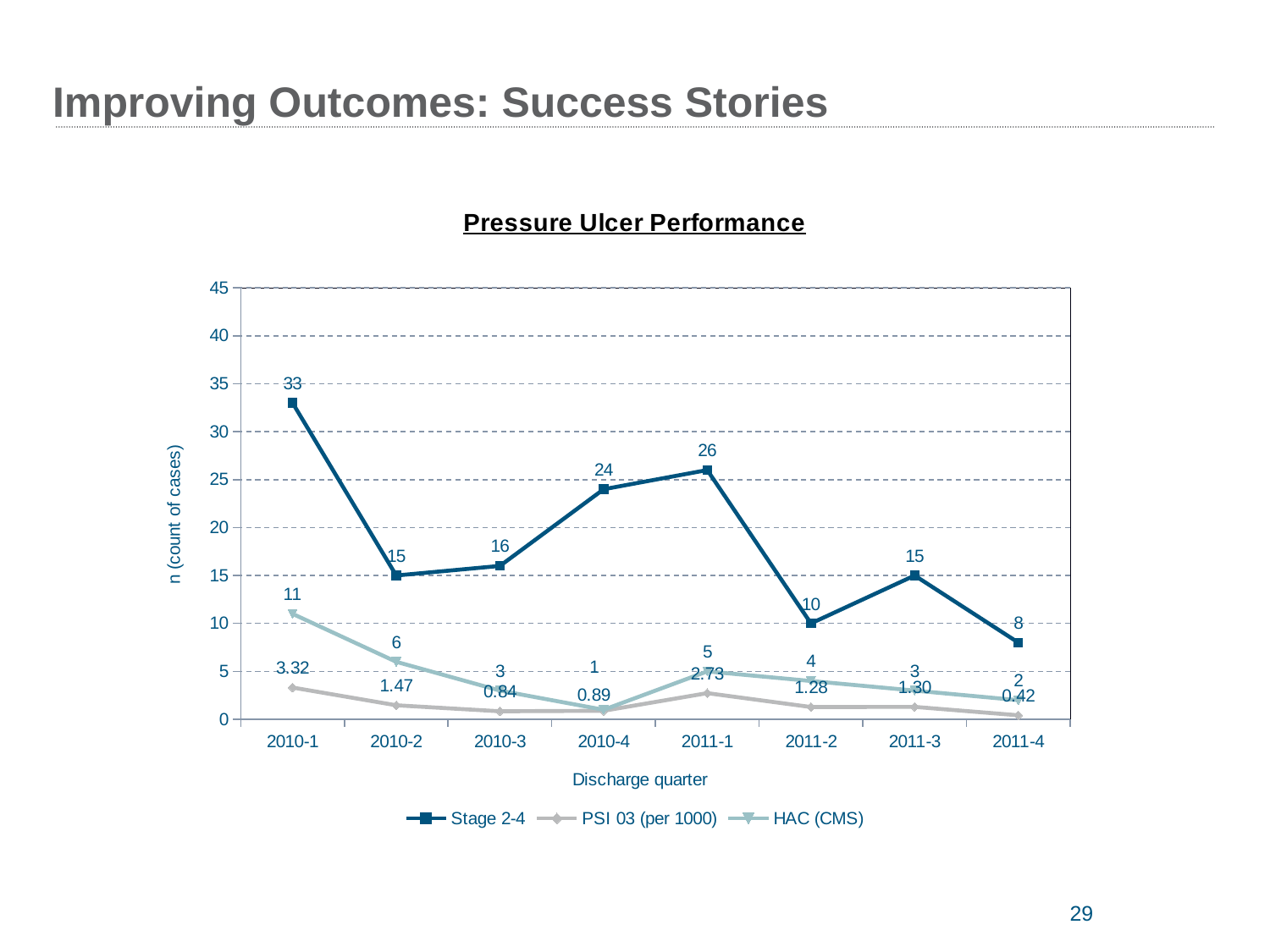

# Improving Outcomes: Success Stories

### Chart: Pressure Ulcer Performance

| Category | Stage 2-4 | PSI 03 (per 1000) | HAC (CMS) |
|---|---|---|---|
| 2010-1 | 33.0 | 3.31613854089 | 11.0 |
| 2010-2 | 15.0 | 1.4657383656999972 | 6.0 |
| 2010-3 | 16.0 | 0.8410428931800014 | 3.0 |
| 2010-4 | 24.0 | 0.8928571428499995 | 1.0 |
| 2011-1 | 26.0 | 2.7347310847700044 | 5.0 |
| 2011-2 | 10.0 | 1.28424657534 | 4.0 |
| 2011-3 | 15.0 | 1.30264871906 | 3.0 |
| 2011-4 | 8.0 | 0.42462845010000055 | 2.0 |
29